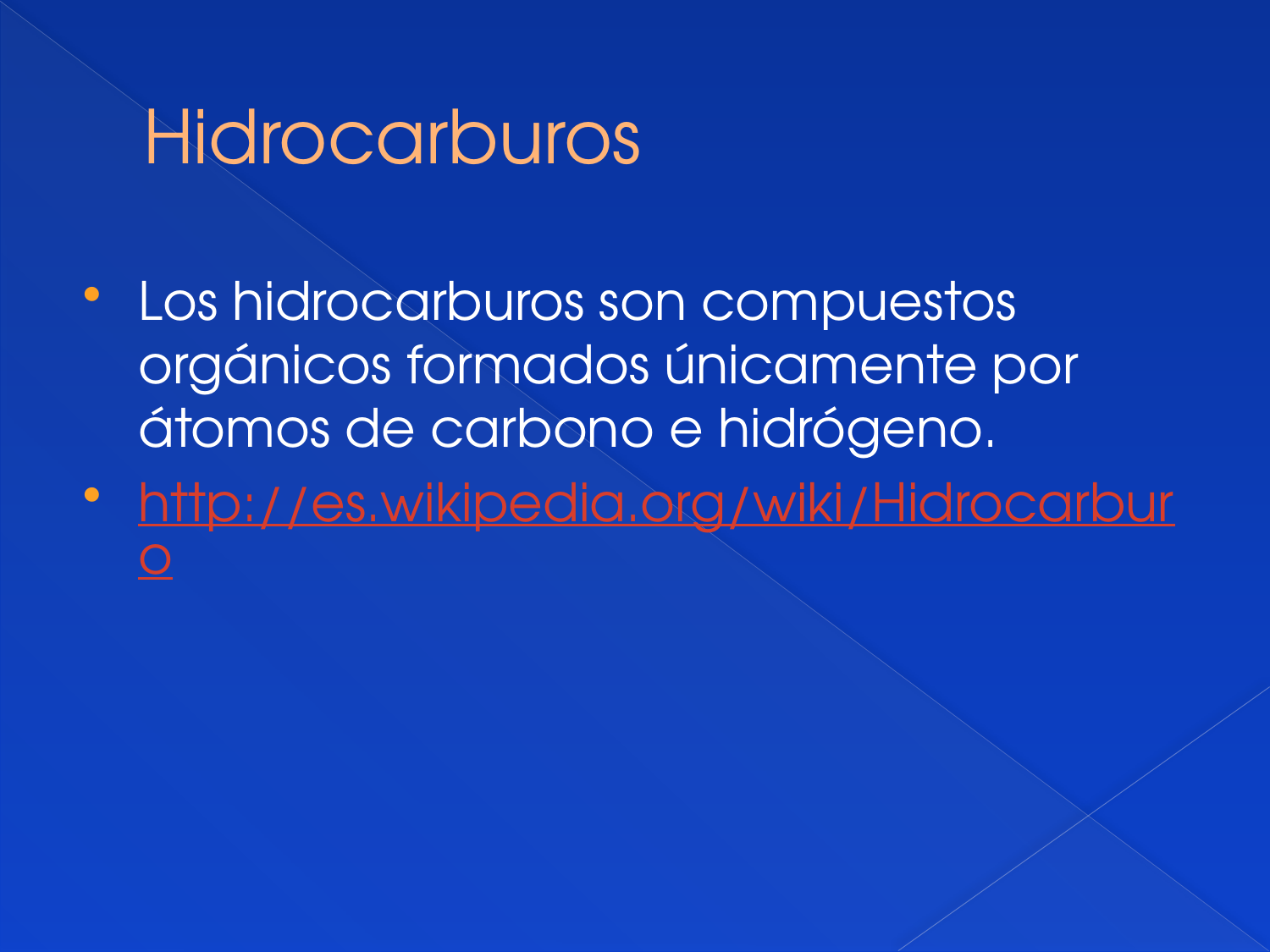

# Hidrocarburos
Los hidrocarburos son compuestos orgánicos formados únicamente por átomos de carbono e hidrógeno.
http://es.wikipedia.org/wiki/Hidrocarburo